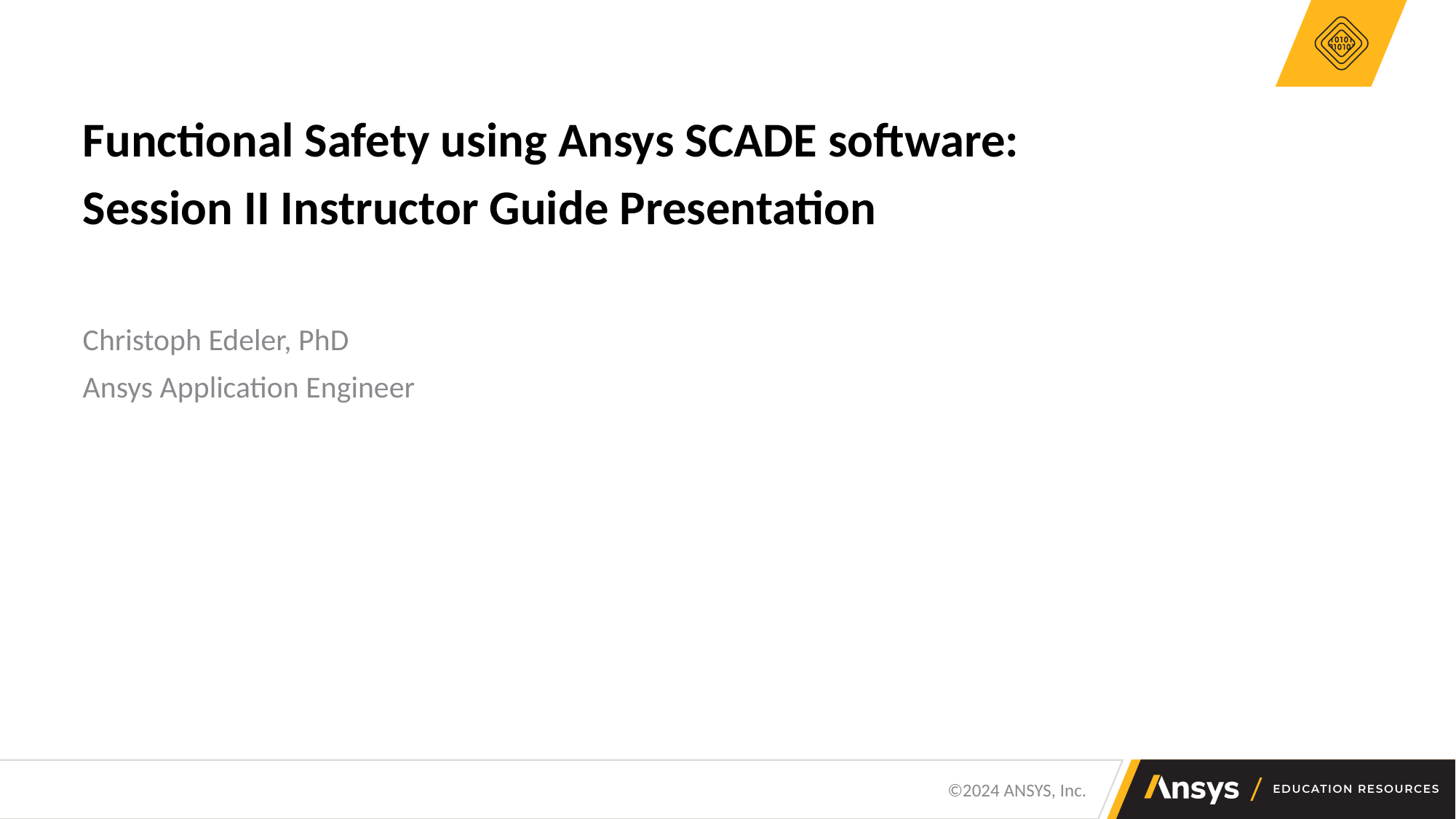

Functional Safety using Ansys SCADE software:
Session II Instructor Guide Presentation

Christoph Edeler, PhD
Ansys Application Engineer